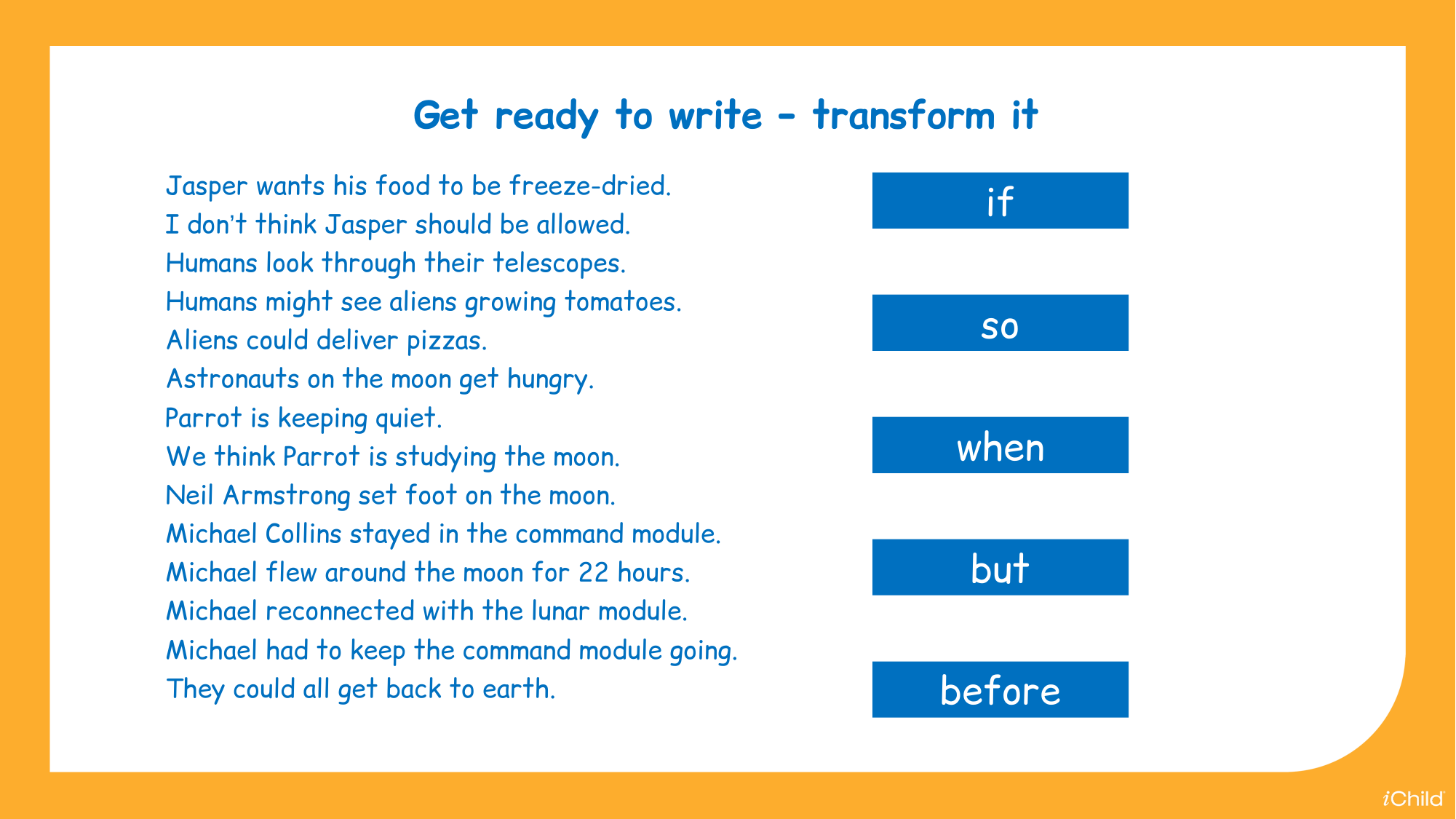

Get ready to write – transform it
Jasper wants his food to be freeze-dried.
I don’t think Jasper should be allowed.
Humans look through their telescopes.
Humans might see aliens growing tomatoes.
Aliens could deliver pizzas.
Astronauts on the moon get hungry.
Parrot is keeping quiet.
We think Parrot is studying the moon.
Neil Armstrong set foot on the moon.
Michael Collins stayed in the command module.
Michael flew around the moon for 22 hours.
Michael reconnected with the lunar module.
Michael had to keep the command module going.
They could all get back to earth.
if
so
when
but
before